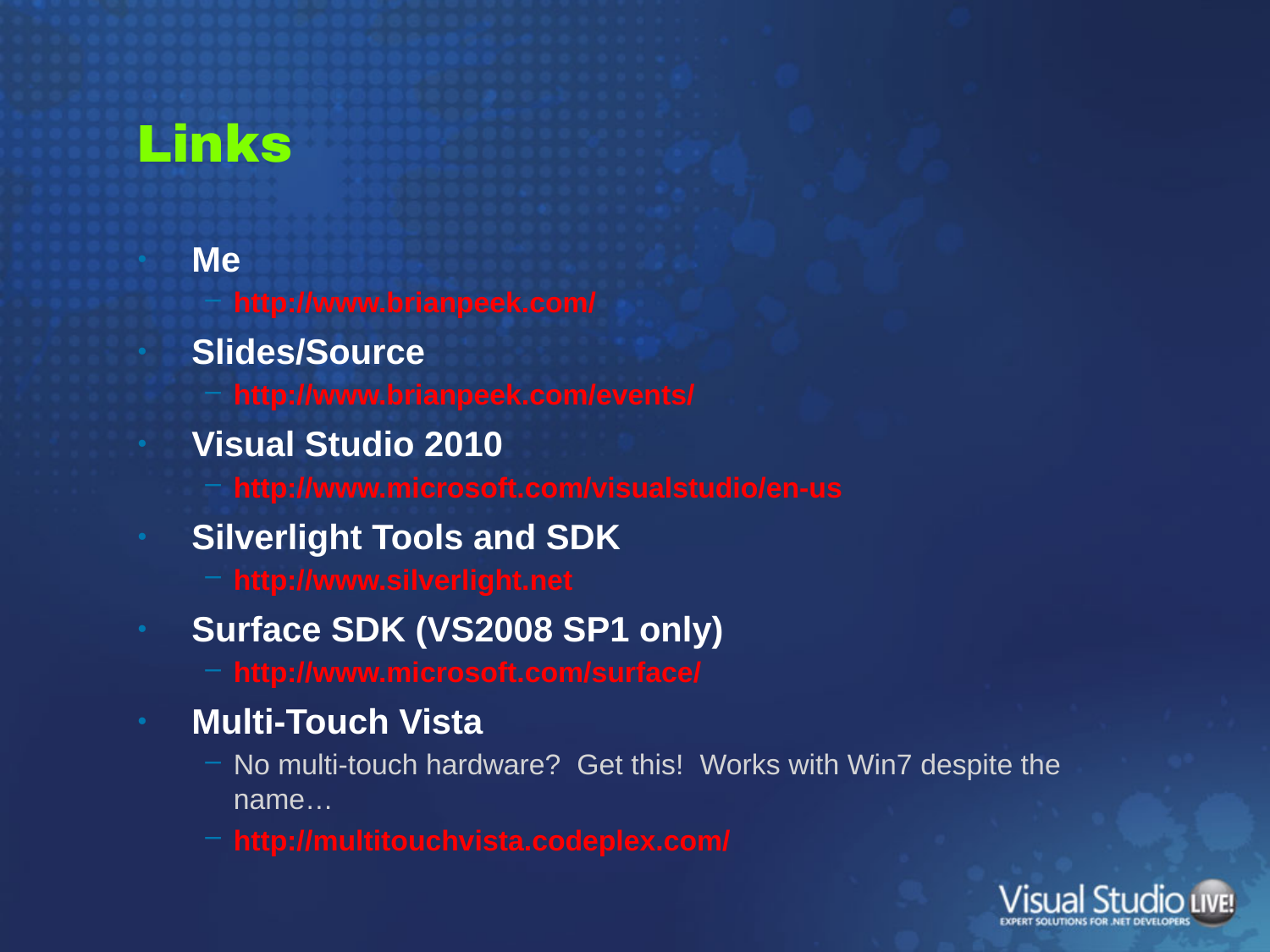

# Links
Me
http://www.brianpeek.com/
Slides/Source
http://www.brianpeek.com/events/
Visual Studio 2010
http://www.microsoft.com/visualstudio/en-us
Silverlight Tools and SDK
http://www.silverlight.net
Surface SDK (VS2008 SP1 only)
http://www.microsoft.com/surface/
Multi-Touch Vista
No multi-touch hardware?  Get this!  Works with Win7 despite the name…
http://multitouchvista.codeplex.com/